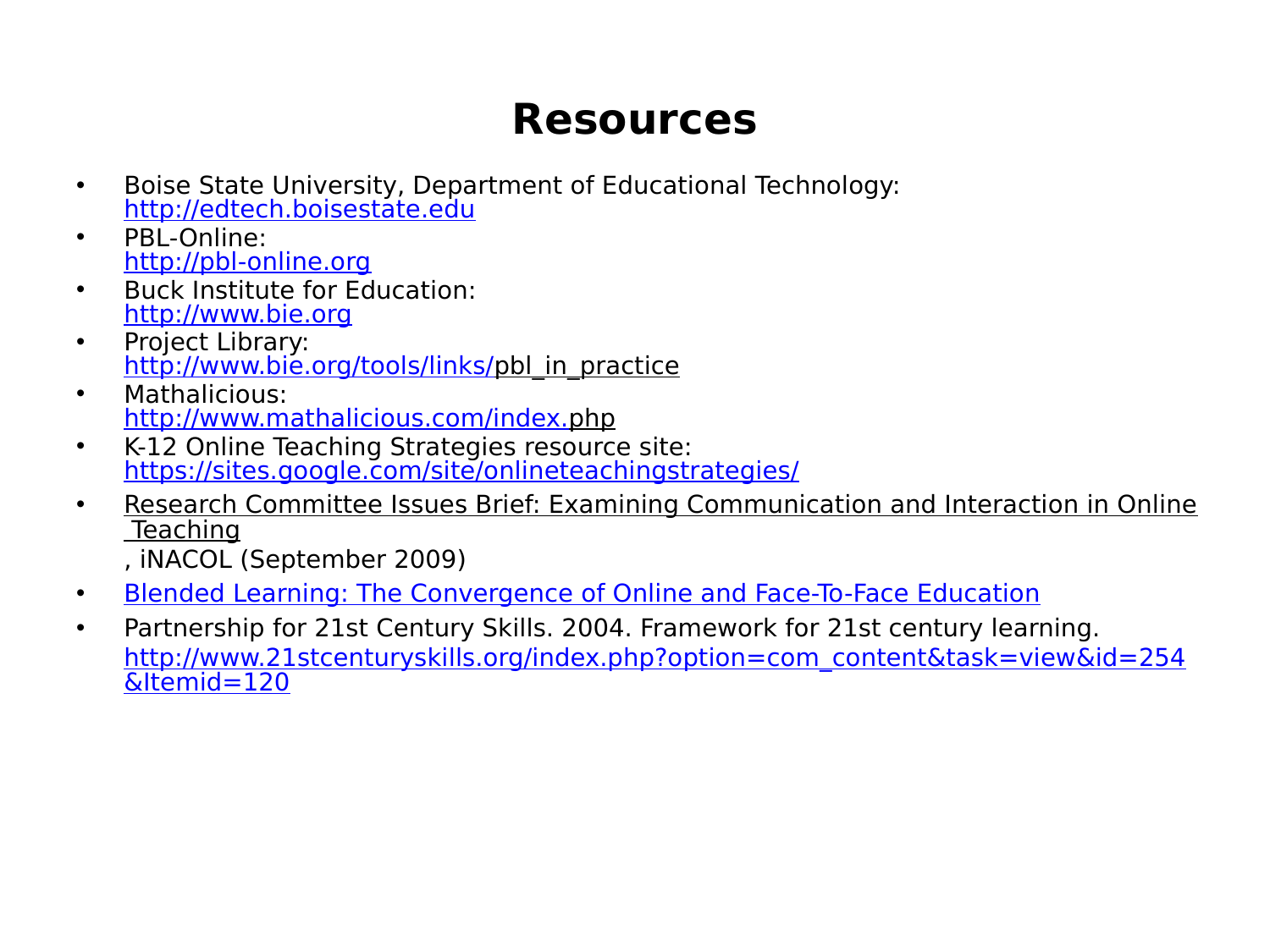

# Resources
Boise State University, Department of Educational Technology:
http://edtech.boisestate.edu
PBL-Online:
http://pbl-online.org
Buck Institute for Education:
http://www.bie.org
Project Library:
http://www.bie.org/tools/links/pbl_in_practice
Mathalicious:
http://www.mathalicious.com/index.php
K-12 Online Teaching Strategies resource site:
https://sites.google.com/site/onlineteachingstrategies/
Research Committee Issues Brief: Examining Communication and Interaction in Online Teaching, iNACOL (September 2009)
Blended Learning: The Convergence of Online and Face-To-Face Education
Partnership for 21st Century Skills. 2004. Framework for 21st century learning. http://www.21stcenturyskills.org/index.php?option=com_content&task=view&id=254&Itemid=120